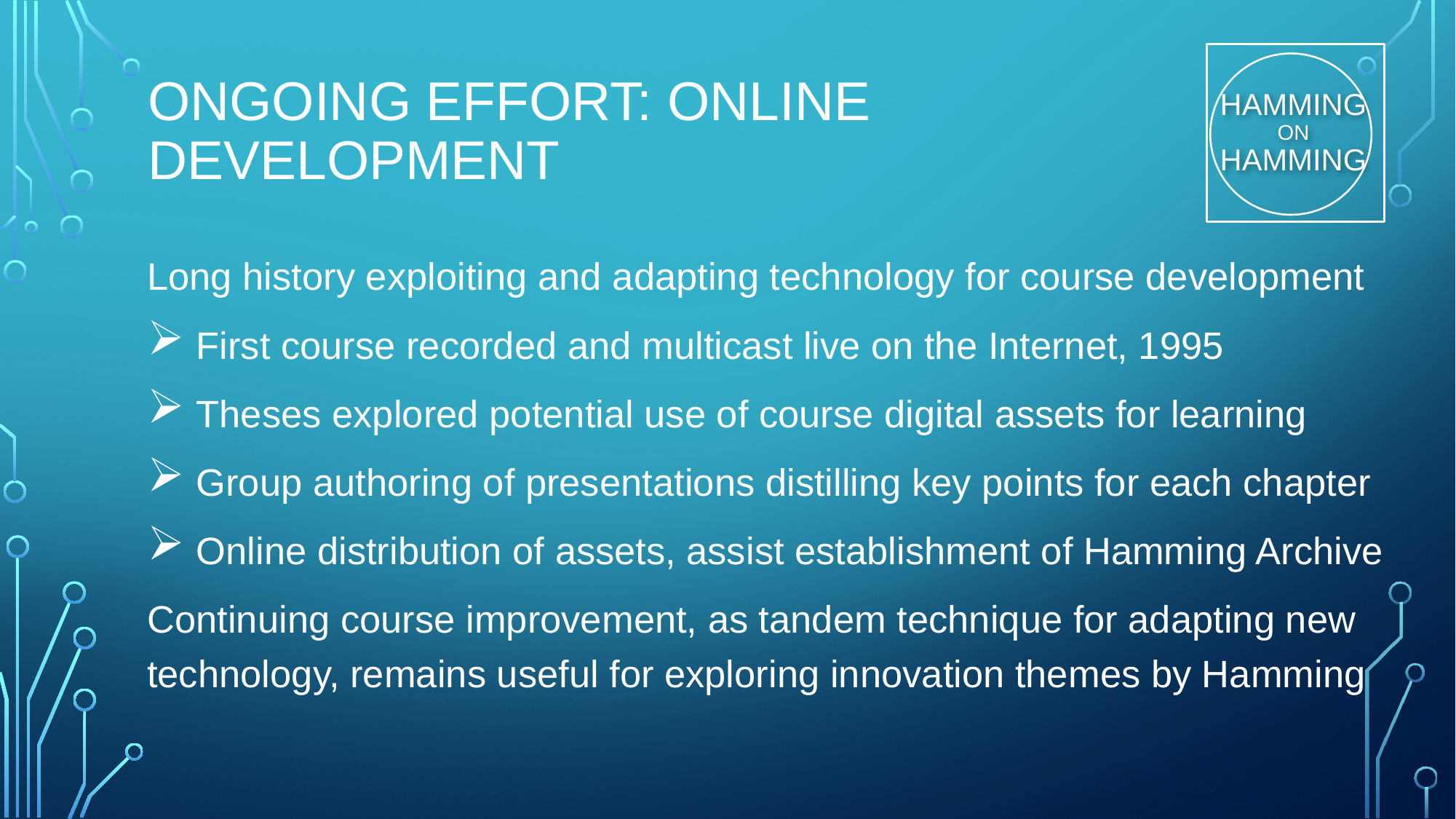

# Ongoing EFFORT: online DEVELOPMENT
Long history exploiting and adapting technology for course development
First course recorded and multicast live on the Internet, 1995
Theses explored potential use of course digital assets for learning
Group authoring of presentations distilling key points for each chapter
Online distribution of assets, assist establishment of Hamming Archive
Continuing course improvement, as tandem technique for adapting new technology, remains useful for exploring innovation themes by Hamming